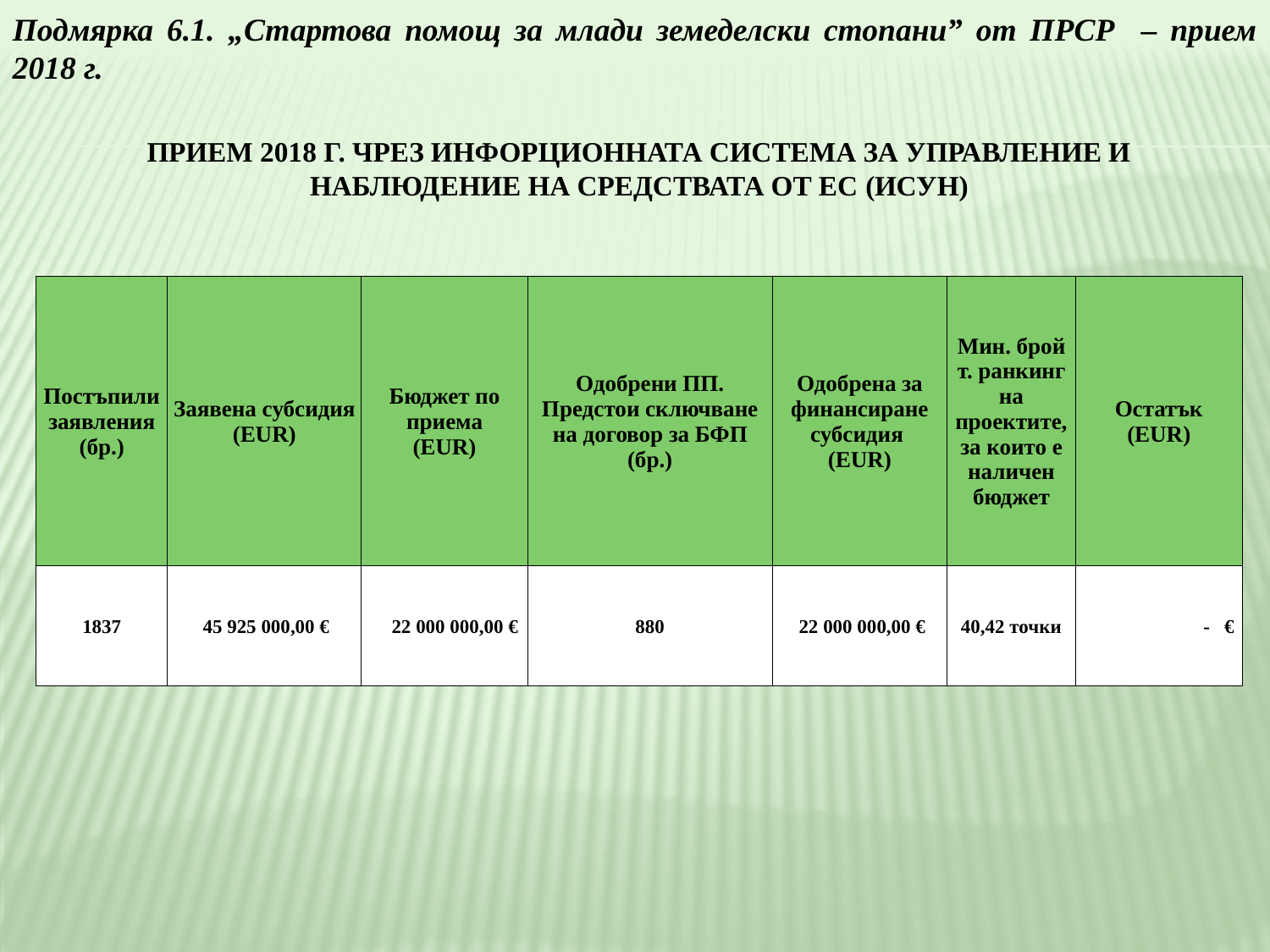

Подмярка 6.1. „Стартова помощ за млади земеделски стопани” от ПРСР  – прием 2018 г.

ПРИЕМ 2018 Г. ЧРЕЗ ИНФОРЦИОННАТА СИСТЕМА ЗА УПРАВЛЕНИЕ И НАБЛЮДЕНИЕ НА СРЕДСТВАТА ОТ ЕС (ИСУН)
| Постъпили заявления (бр.) | Заявена субсидия (EUR) | Бюджет по приема (EUR) | Одобрени ПП. Предстои сключване на договор за БФП (бр.) | Одобрена за финансиране субсидия (EUR) | Мин. брой т. ранкинг на проектите, за които е наличен бюджет | Остатък (EUR) |
| --- | --- | --- | --- | --- | --- | --- |
| 1837 | 45 925 000,00 € | 22 000 000,00 € | 880 | 22 000 000,00 € | 40,42 точки | - € |